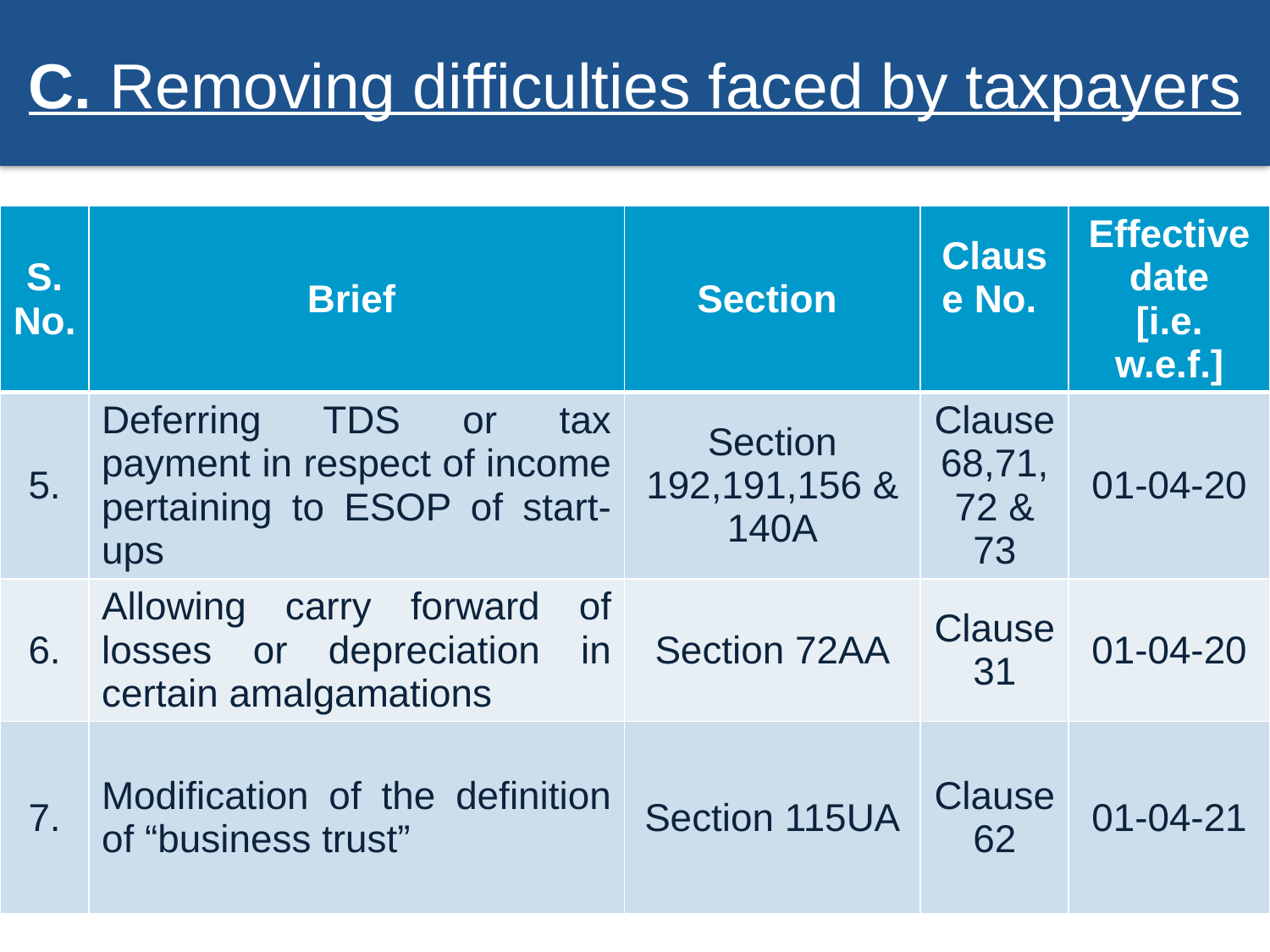

C. Removing difficulties faced by taxpayers

| S. No. | Brief | Section | Clause No. | Effective date [i.e. w.e.f.] |
| --- | --- | --- | --- | --- |
| 5. | Deferring TDS or tax payment in respect of income pertaining to ESOP of start- ups | Section 192,191,156 & 140A | Clause 68,71,72 & 73 | 01-04-20 |
| 6. | Allowing carry forward of losses or depreciation in certain amalgamations | Section 72AA | Clause 31 | 01-04-20 |
| 7. | Modification of the definition of “business trust” | Section 115UA | Clause 62 | 01-04-21 |
72